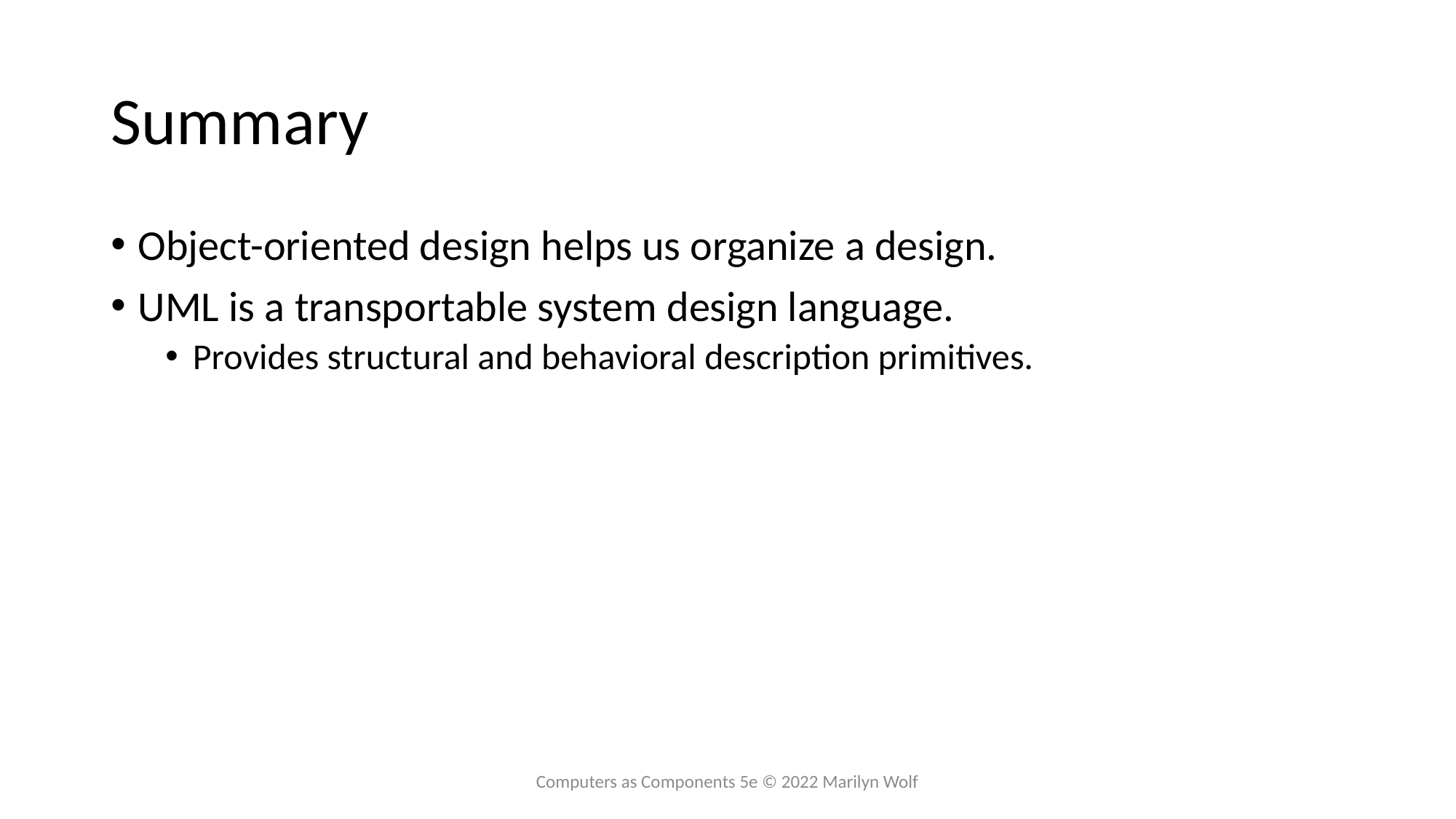

# Summary
Object-oriented design helps us organize a design.
UML is a transportable system design language.
Provides structural and behavioral description primitives.
Computers as Components 5e © 2022 Marilyn Wolf